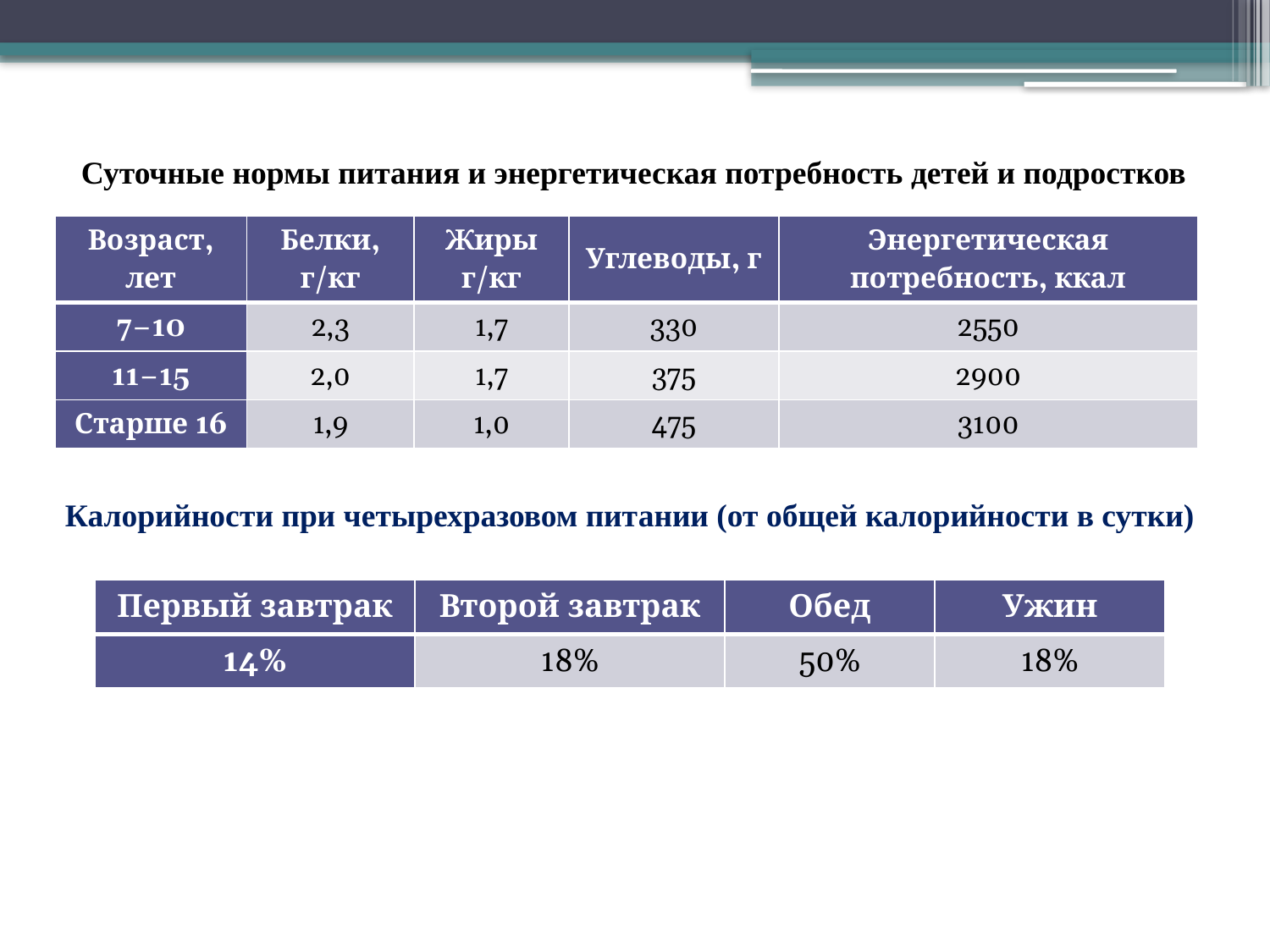

#
 Суточные нормы питания и энергетическая потребность детей и подростков

Калорийности при четырехразовом питании (от общей калорийности в сутки)

| Возраст, лет | Белки, г/кг | Жиры г/кг | Углеводы, г | Энергетическая потребность, ккал |
| --- | --- | --- | --- | --- |
| 7−10 | 2,3 | 1,7 | 330 | 2550 |
| 11−15 | 2,0 | 1,7 | 375 | 2900 |
| Старше 16 | 1,9 | 1,0 | 475 | 3100 |
| Первый завтрак | Второй завтрак | Обед | Ужин |
| --- | --- | --- | --- |
| 14% | 18% | 50% | 18% |